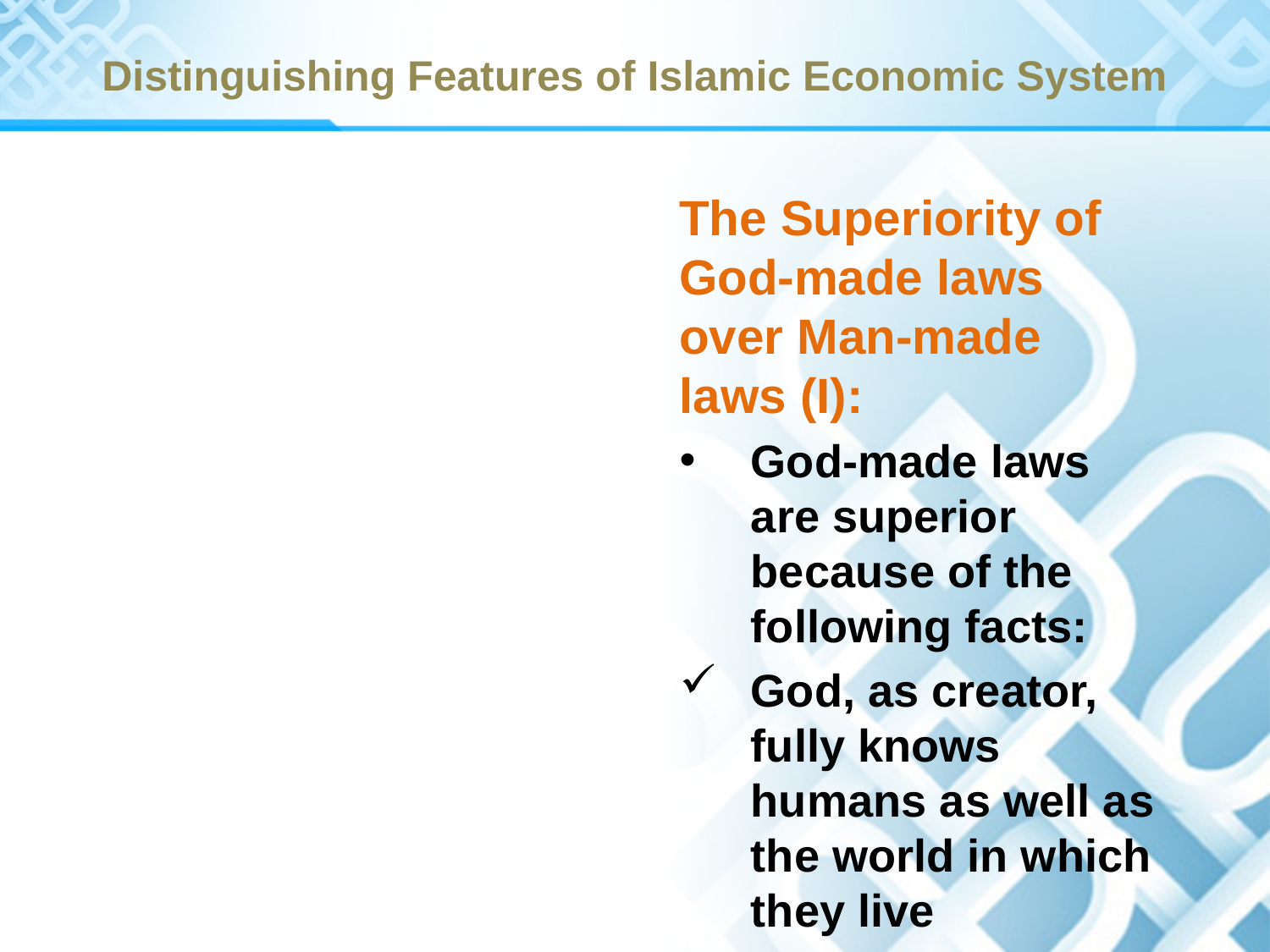

Distinguishing Features of Islamic Economic System
The Superiority of God-made laws over Man-made laws (I):
God-made laws are superior because of the following facts:
God, as creator, fully knows humans as well as the world in which they live